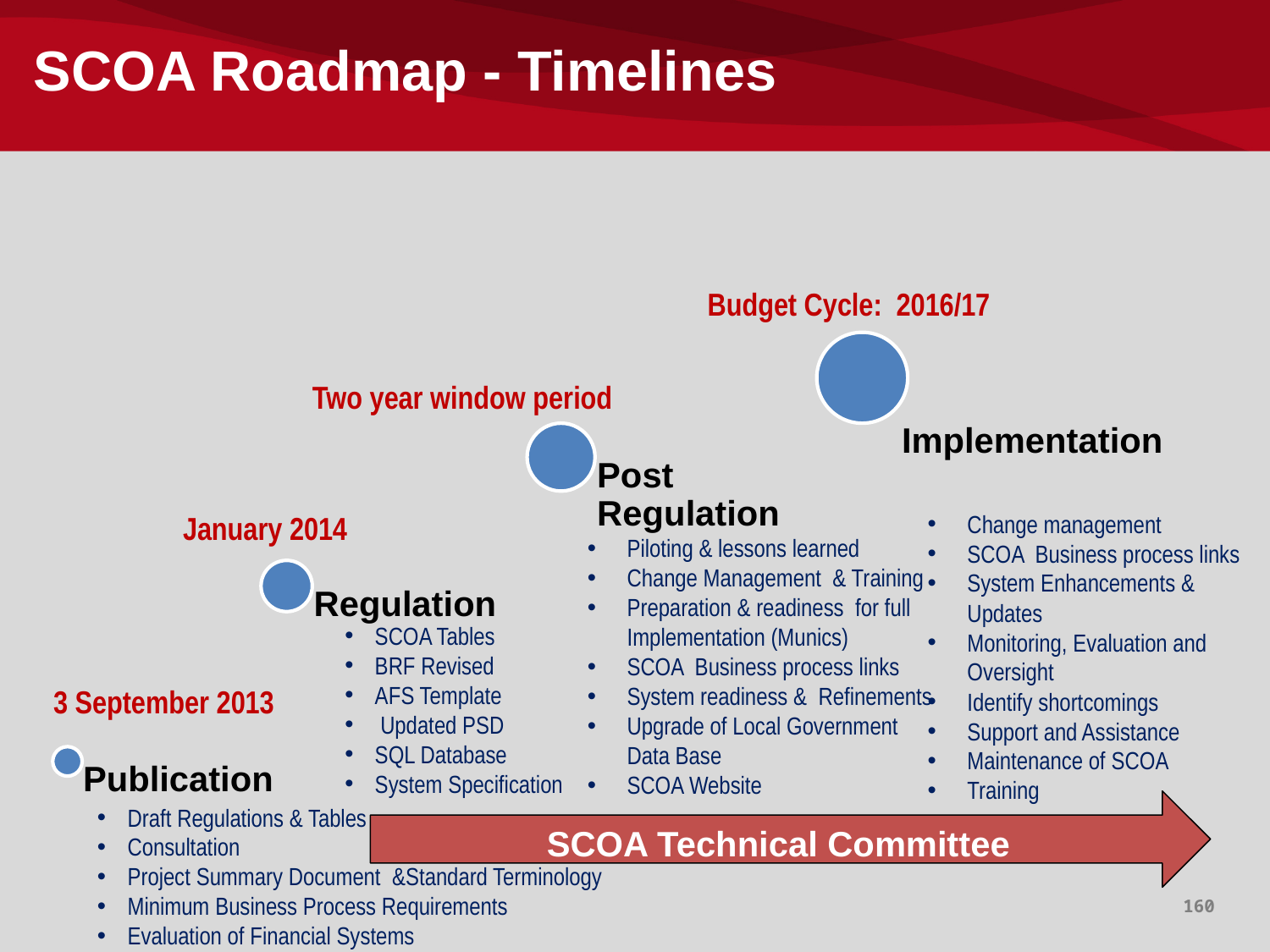

# SCOA Roadmap - Timelines
Publication
Regulation
Post  Regulation
Implementation
Budget Cycle:  2016/17
Two year window period
January 2014
Change management
SCOA  Business process links
System Enhancements & Updates
Monitoring, Evaluation and Oversight
Identify shortcomings
Support and Assistance
Maintenance of SCOA
Training

Piloting & lessons learned
Change Management  & Training
Preparation & readiness  for full Implementation (Munics)
SCOA  Business process links
System readiness &  Refinements
Upgrade of Local Government Data Base
SCOA Website

SCOA Tables
BRF Revised
AFS Template
 Updated PSD
SQL Database
System Specification

3 September 2013
SCOA Technical Committee
Draft Regulations & Tables
Consultation
Project Summary Document  &Standard Terminology
Minimum Business Process Requirements
Evaluation of Financial Systems
160